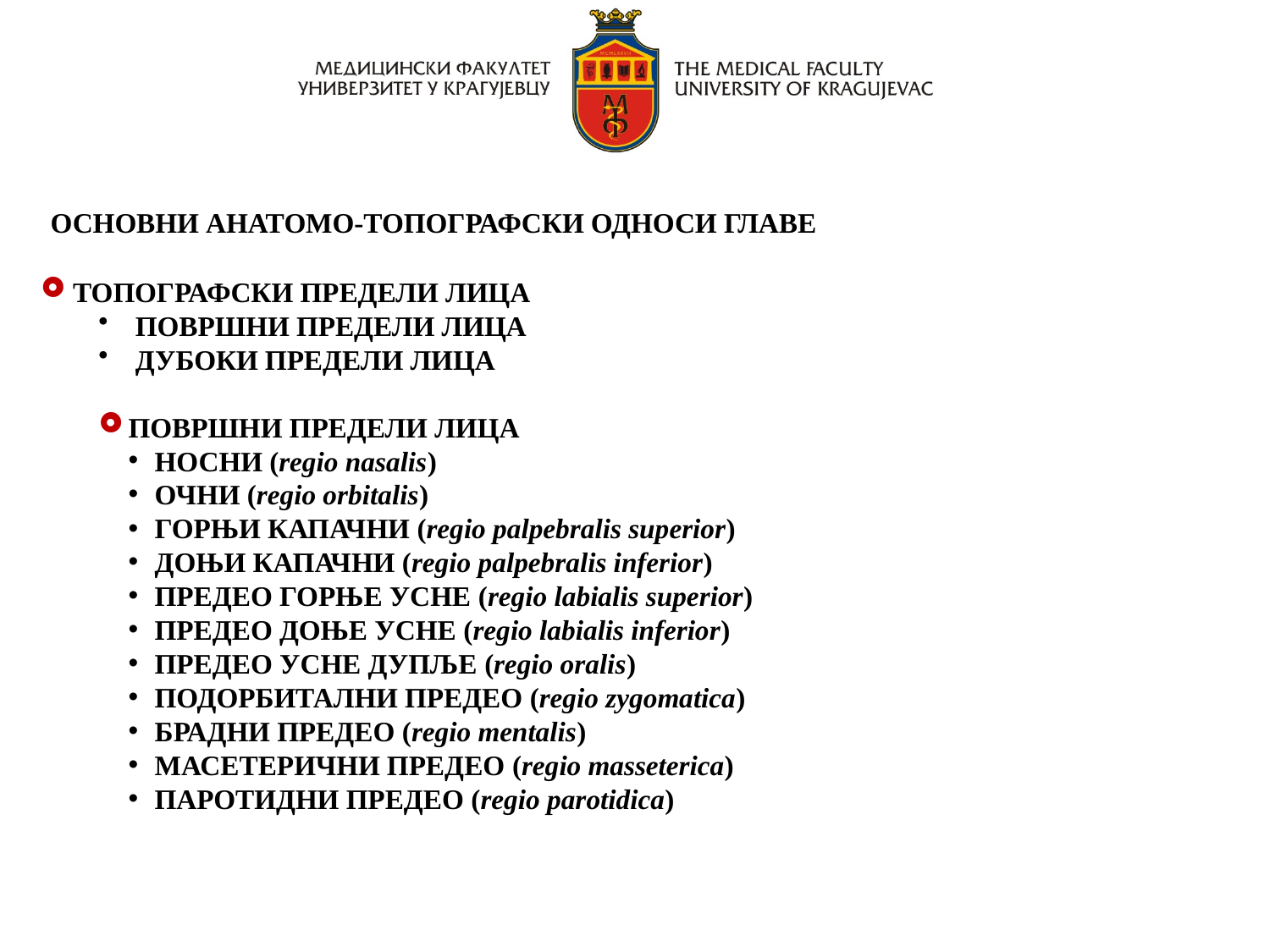

ОСНОВНИ АНАТОМО-ТОПОГРАФСКИ ОДНОСИ ГЛАВЕ

 ТОПОГРАФСКИ ПРЕДЕЛИ ЛИЦА
 ПОВРШНИ ПРЕДЕЛИ ЛИЦА
 ДУБОКИ ПРЕДЕЛИ ЛИЦА

ПОВРШНИ ПРЕДЕЛИ ЛИЦА
НОСНИ (regio nasalis)
ОЧНИ (regio orbitalis)
ГОРЊИ КАПАЧНИ (regio palpebralis superior)
ДОЊИ КАПАЧНИ (regio palpebralis inferior)
ПРЕДЕО ГОРЊЕ УСНЕ (regio labialis superior)
ПРЕДЕО ДОЊЕ УСНЕ (regio labialis inferior)
ПРЕДЕО УСНЕ ДУПЉЕ (regio oralis)
ПОДОРБИТАЛНИ ПРЕДЕО (regio zygomatica)
БРАДНИ ПРЕДЕО (regio mentalis)
МАСЕТЕРИЧНИ ПРЕДЕО (regio masseterica)
ПАРОТИДНИ ПРЕДЕО (regio parotidica)